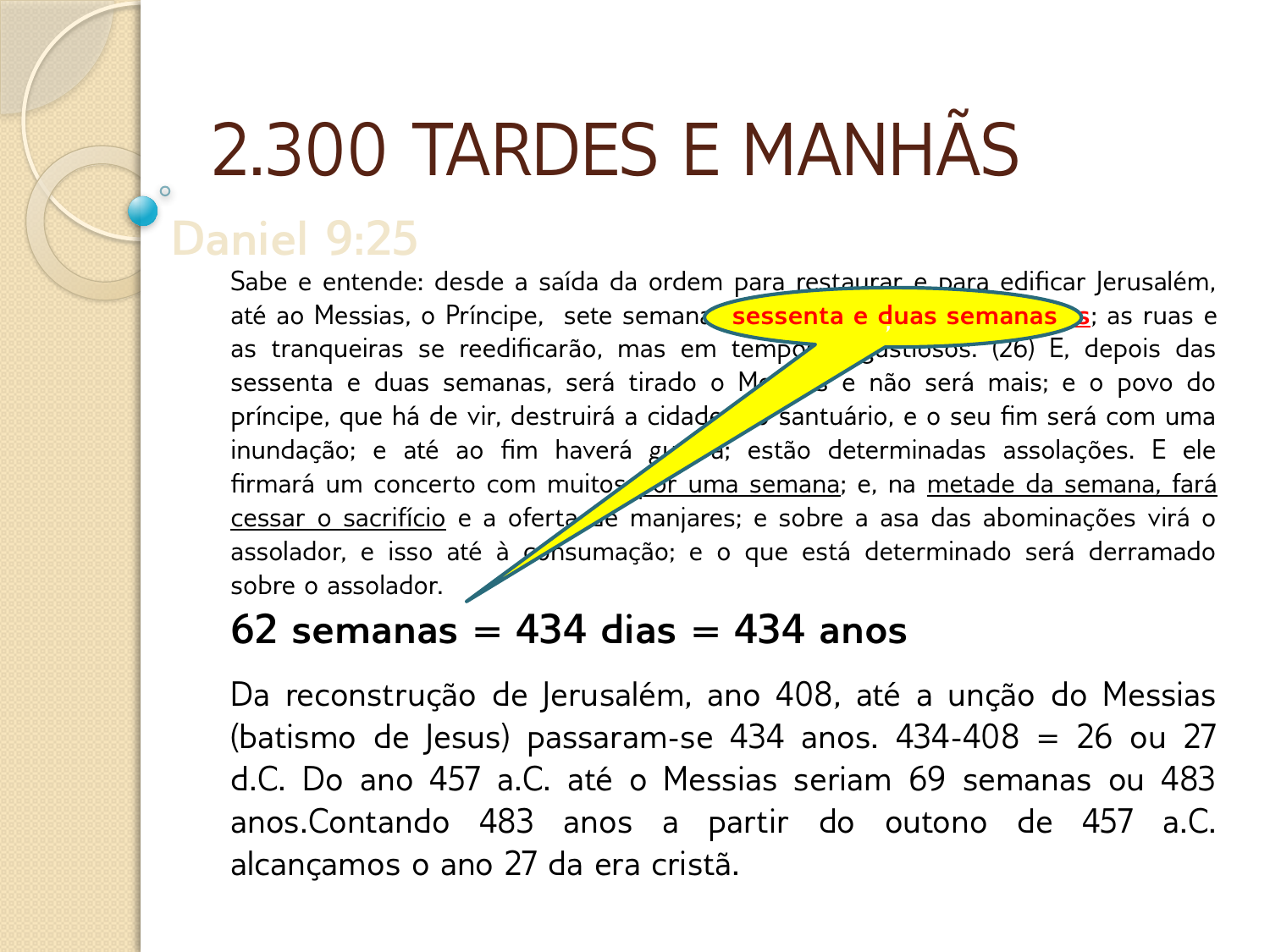

2.300 TARDES E MANHÃS
Daniel 9:25
Sabe e entende: desde a saída da ordem para restaurar e para edificar Jerusalém, até ao Messias, o Príncipe,  sete semanas e sessenta e duas semanas; as ruas e as tranqueiras se reedificarão, mas em tempos angustiosos. (26) E, depois das sessenta e duas semanas, será tirado o Messias e não será mais; e o povo do príncipe, que há de vir, destruirá a cidade e o santuário, e o seu fim será com uma inundação; e até ao fim haverá guerra; estão determinadas assolações. E ele firmará um concerto com muitos por uma semana; e, na metade da semana, fará cessar o sacrifício e a oferta de manjares; e sobre a asa das abominações virá o assolador, e isso até à consumação; e o que está determinado será derramado sobre o assolador.

;
sessenta e duas semanas
62 semanas = 434 dias = 434 anos
Da reconstrução de Jerusalém, ano 408, até a unção do Messias (batismo de Jesus) passaram-se 434 anos. 434-408 = 26 ou 27 d.C. Do ano 457 a.C. até o Messias seriam 69 semanas ou 483 anos.Contando 483 anos a partir do outono de 457 a.C. alcançamos o ano 27 da era cristã.